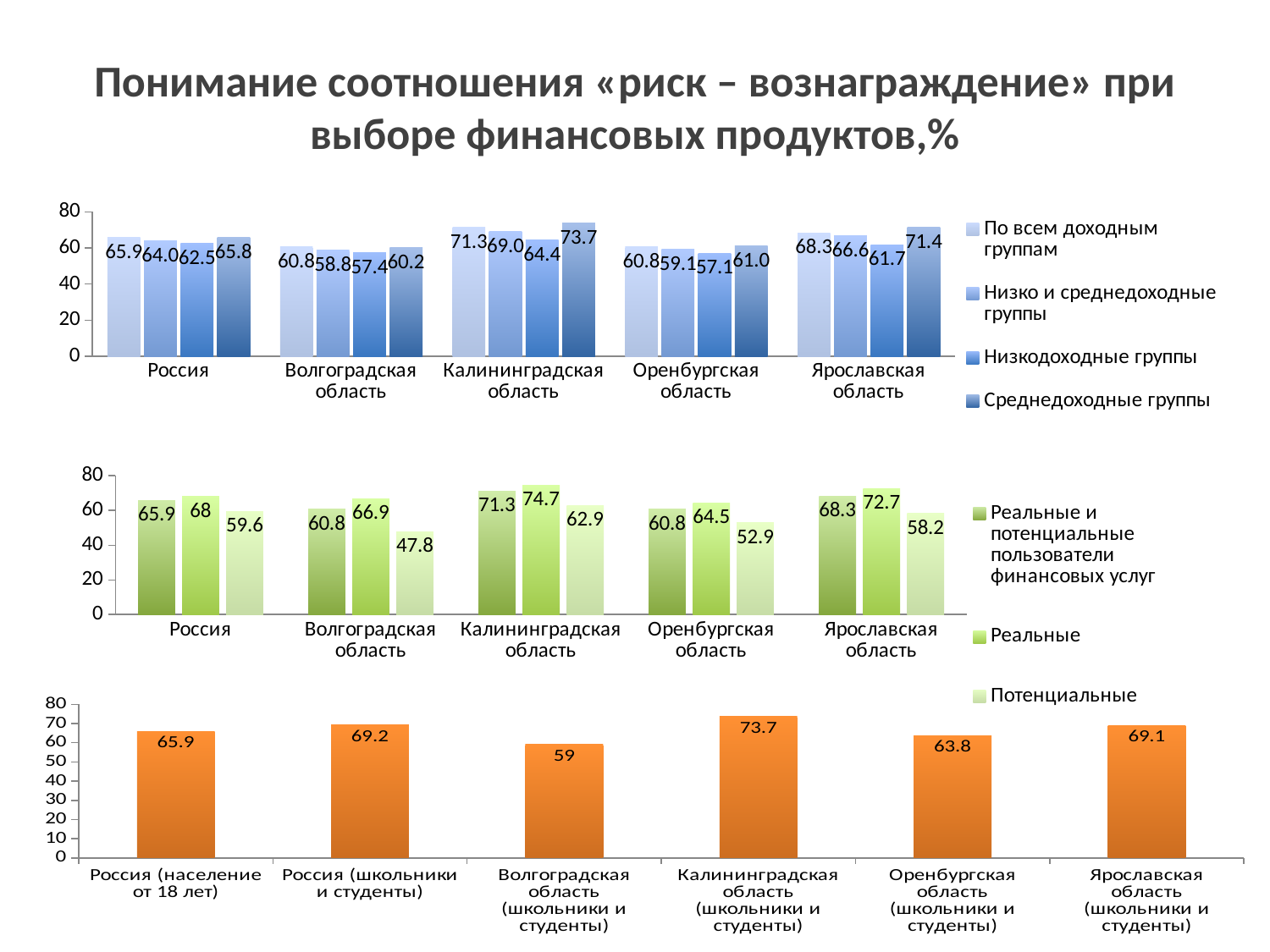

Понимание соотношения «риск – вознаграждение» при выборе финансовых продуктов,%

### Chart

| Category | По всем доходным группам | Низко и среднедоходные группы | Низкодоходные группы | Среднедоходные группы |
|---|---|---|---|---|
| Россия | 65.9 | 64.0 | 62.5 | 65.8 |
| Волгоградская область | 60.8 | 58.8 | 57.4 | 60.2 |
| Калининградская область | 71.3 | 69.0 | 64.4 | 73.7 |
| Оренбургская область | 60.8 | 59.1 | 57.1 | 61.0 |
| Ярославская область | 68.3 | 66.6 | 61.7 | 71.4 |

### Chart

| Category | Реальные и потенциальные пользователи финансовых услуг | Реальные  | Потенциальные   |
|---|---|---|---|
| Россия | 65.9 | 68.0 | 59.6 |
| Волгоградская область | 60.8 | 66.9 | 47.8 |
| Калининградская область | 71.3 | 74.7 | 62.9 |
| Оренбургская область | 60.8 | 64.5 | 52.9 |
| Ярославская область | 68.3 | 72.7 | 58.2 |

### Chart

| Category |  |
|---|---|
| Россия (население от 18 лет) | 65.9 |
| Россия (школьники и студенты) | 69.2 |
| Волгоградская область (школьники и студенты) | 59.0 |
| Калининградская область (школьники и студенты) | 73.7 |
| Оренбургская область (школьники и студенты) | 63.8 |
| Ярославская область (школьники и студенты) | 69.1 |